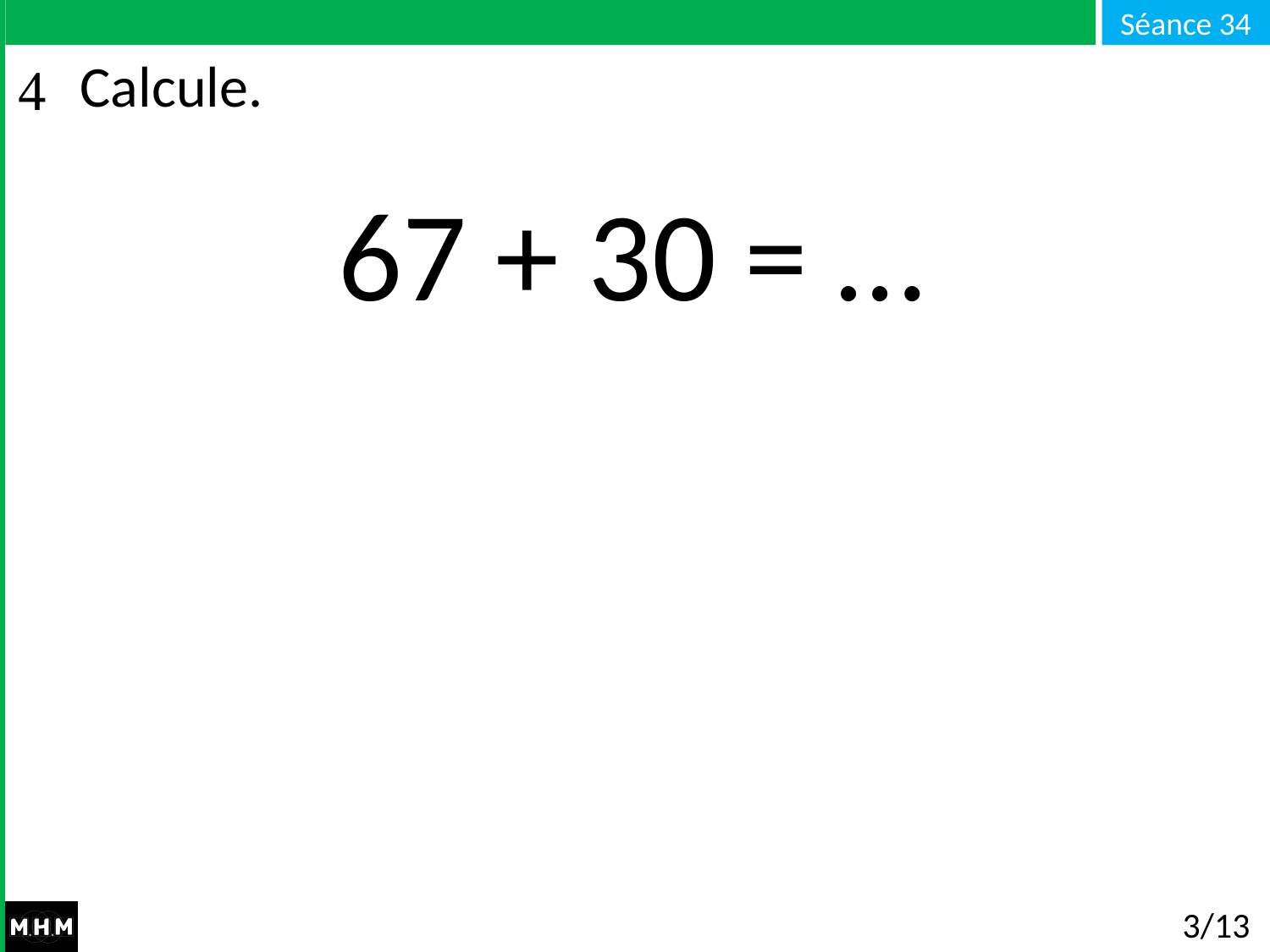

# Calcule.
67 + 30 = …
3/13